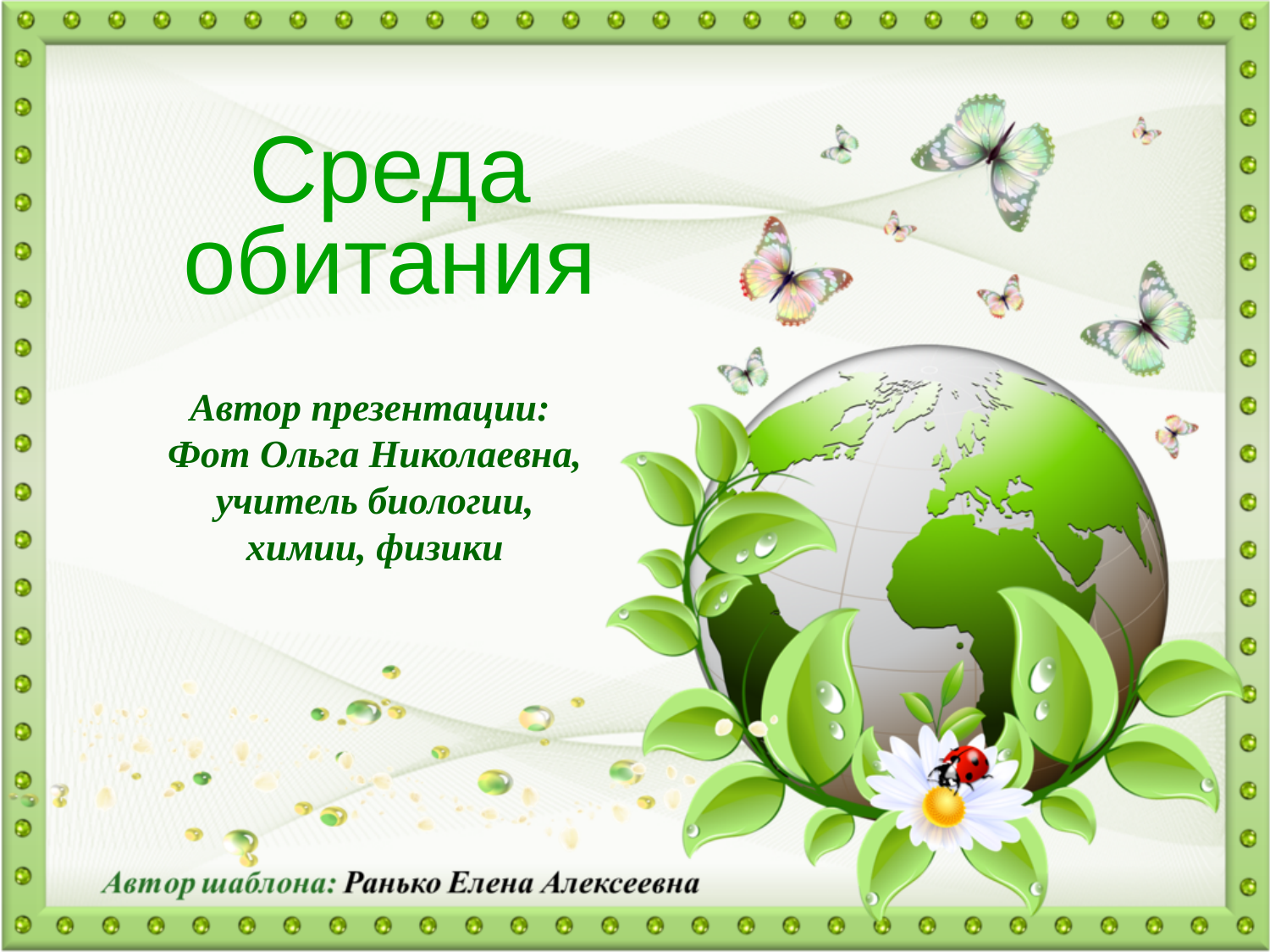

Среда обитания
Автор презентации:
Фот Ольга Николаевна, учитель биологии, химии, физики